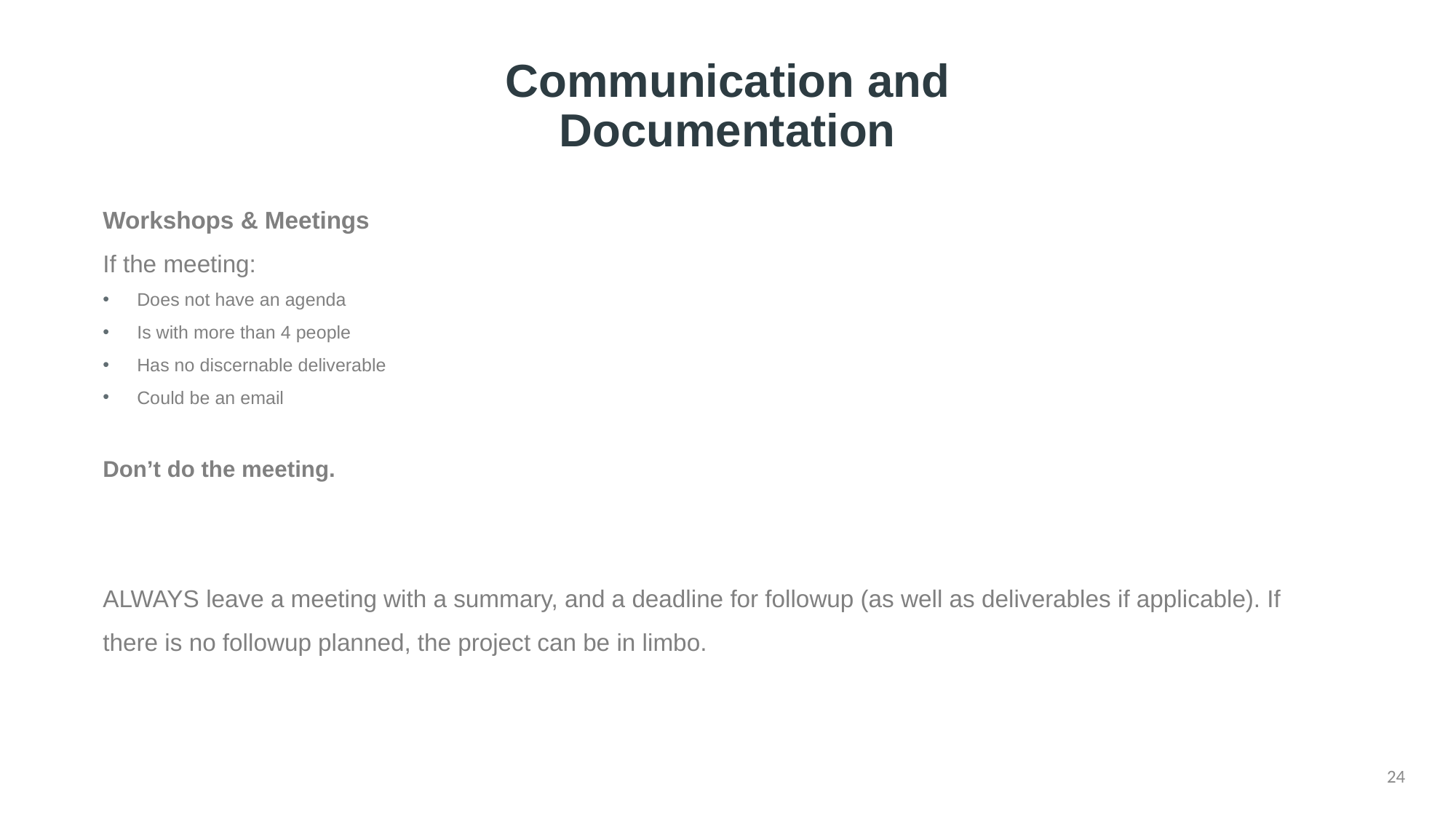

# Communication and Documentation
Workshops & Meetings
If the meeting:
Does not have an agenda
Is with more than 4 people
Has no discernable deliverable
Could be an email

Don’t do the meeting.

ALWAYS leave a meeting with a summary, and a deadline for followup (as well as deliverables if applicable). If there is no followup planned, the project can be in limbo.

24